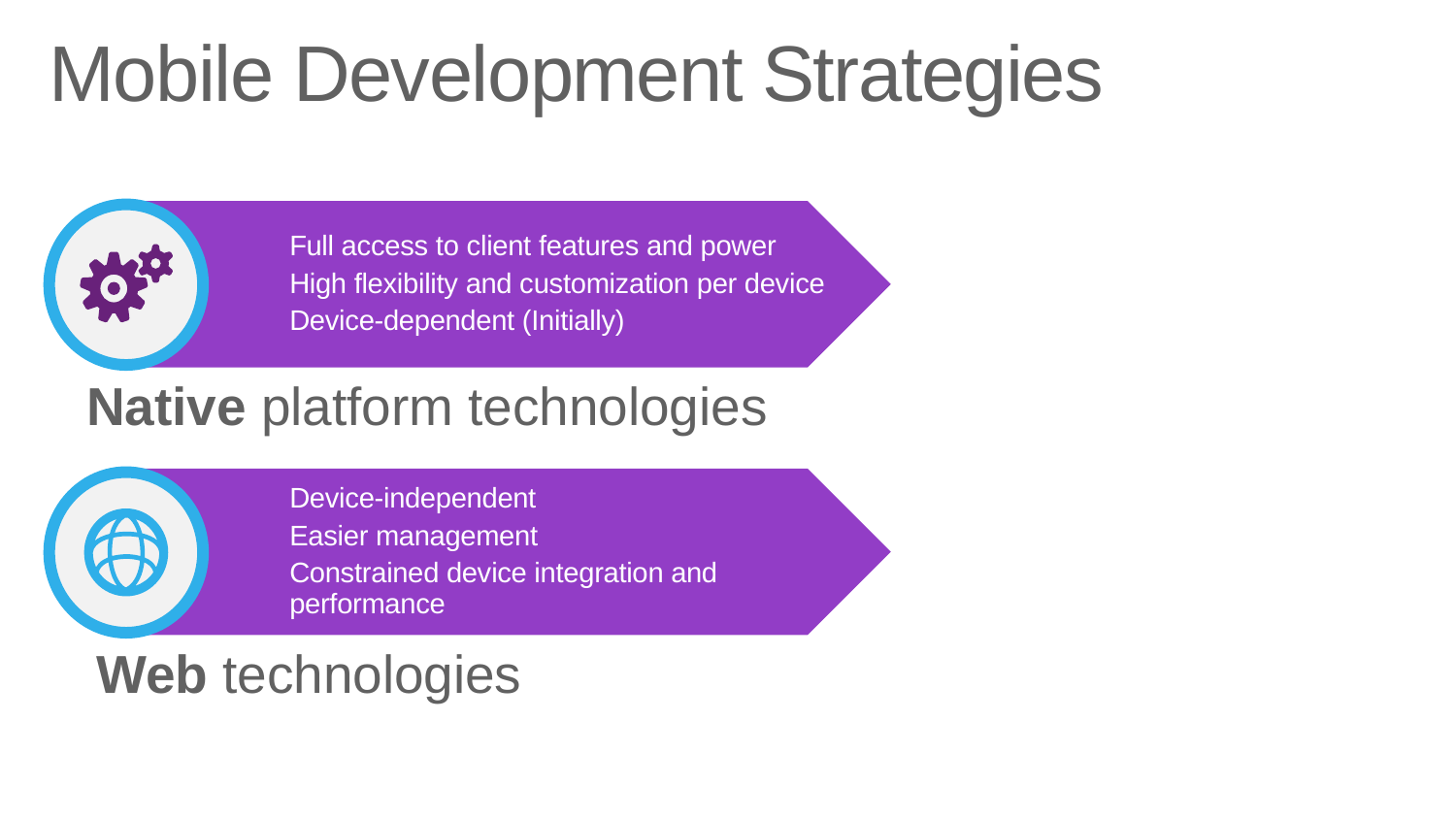

# Mobile Development Strategies
Full access to client features and power
High flexibility and customization per device
Device-dependent (Initially)

Native platform technologies
Device-independent
Easier management
Constrained device integration and performance

Web technologies